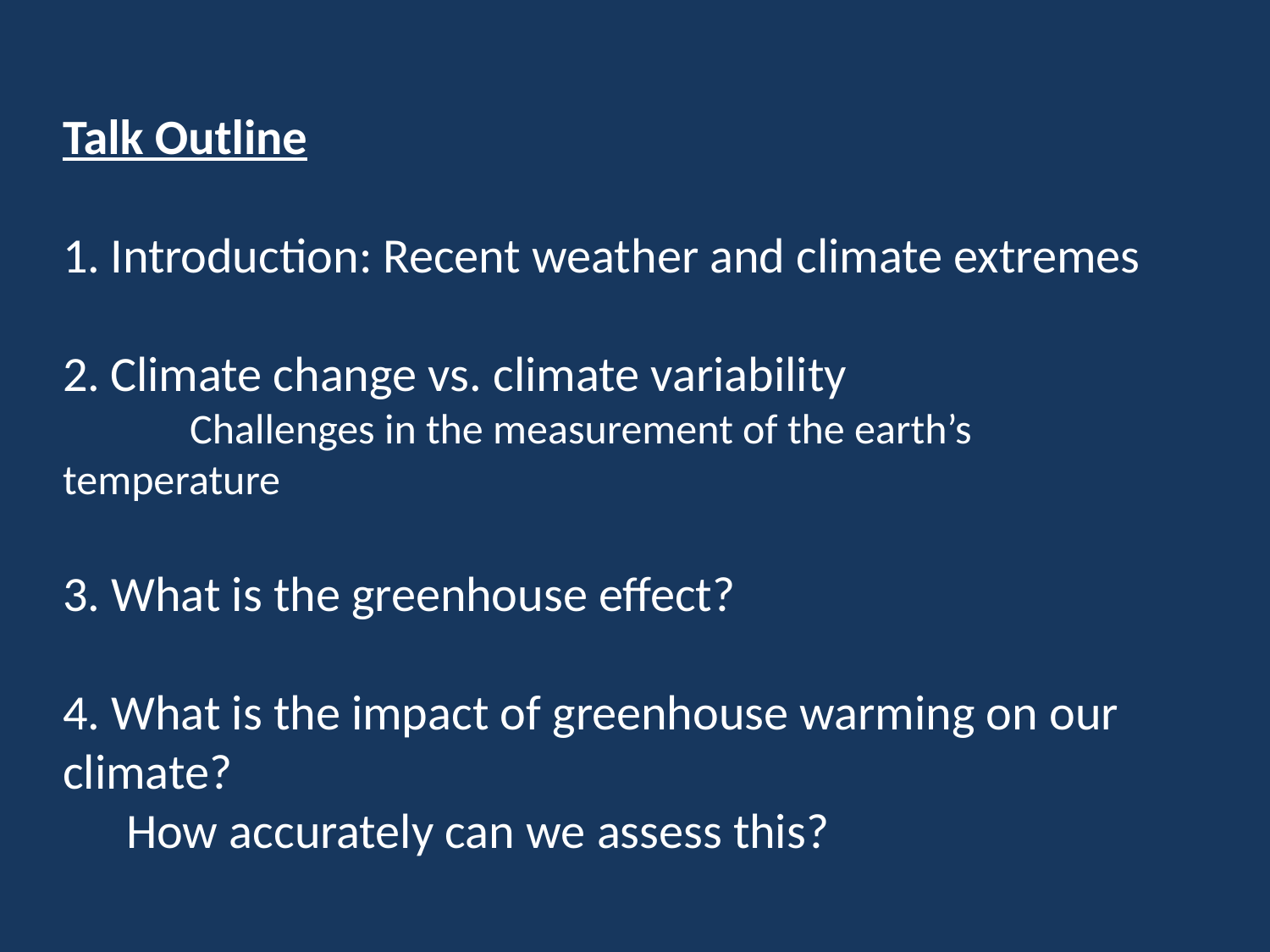

Talk Outline

Introduction: Recent weather and climate extremes

Climate change vs. climate variability
	Challenges in the measurement of the earth’s temperature

3. What is the greenhouse effect?

4. What is the impact of greenhouse warming on our climate?
How accurately can we assess this?